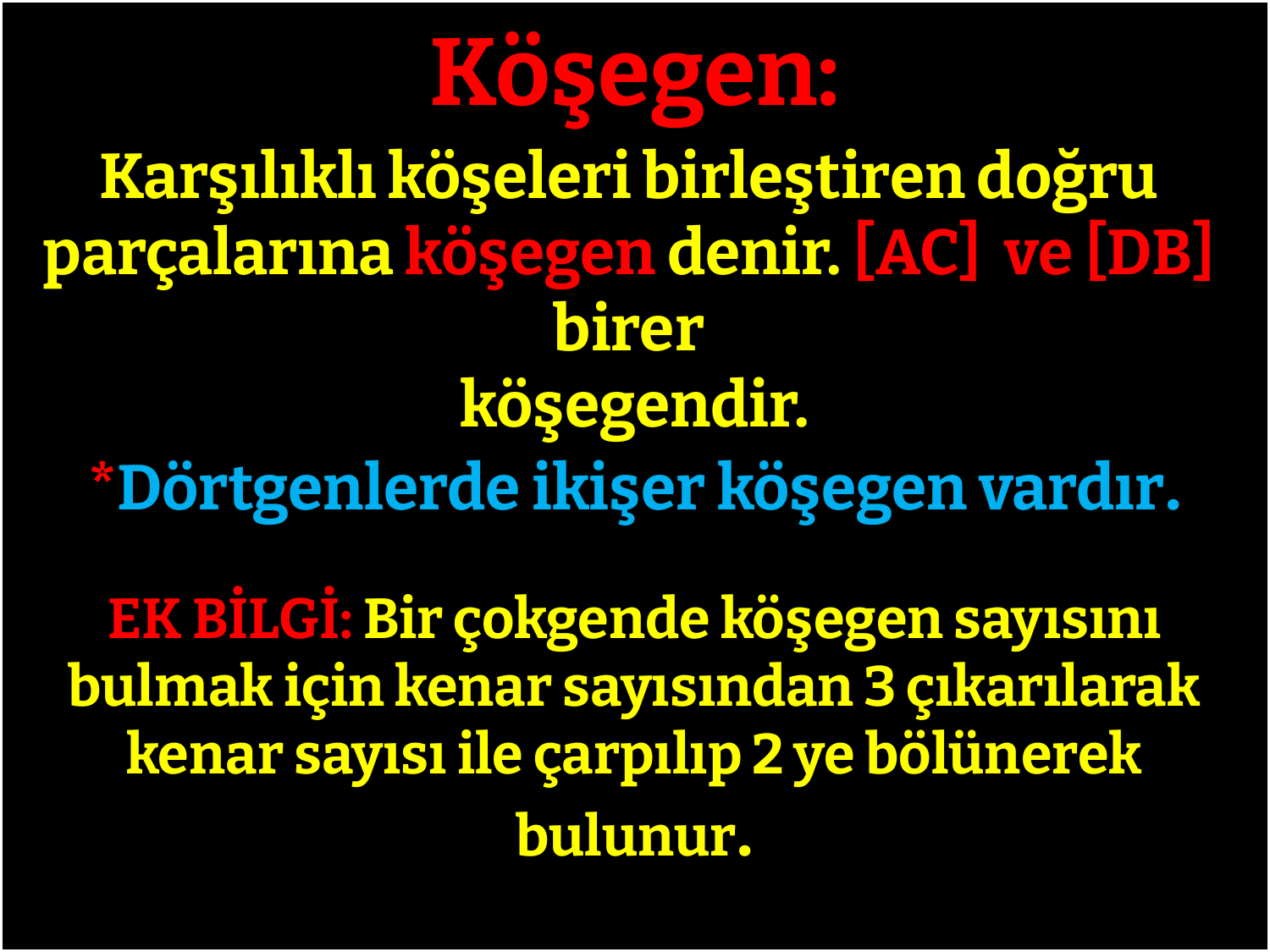

Köşegen:
Karşılıklı köşeleri birleştiren doğru  parçalarına köşegen denir. [AC]  ve [DB]  birer
köşegendir.
*Dörtgenlerde ikişer köşegen vardır.
#
EK BİLGİ: Bir çokgende köşegen sayısını bulmak için kenar sayısından 3 çıkarılarak kenar sayısı ile çarpılıp 2 ye bölünerek bulunur.